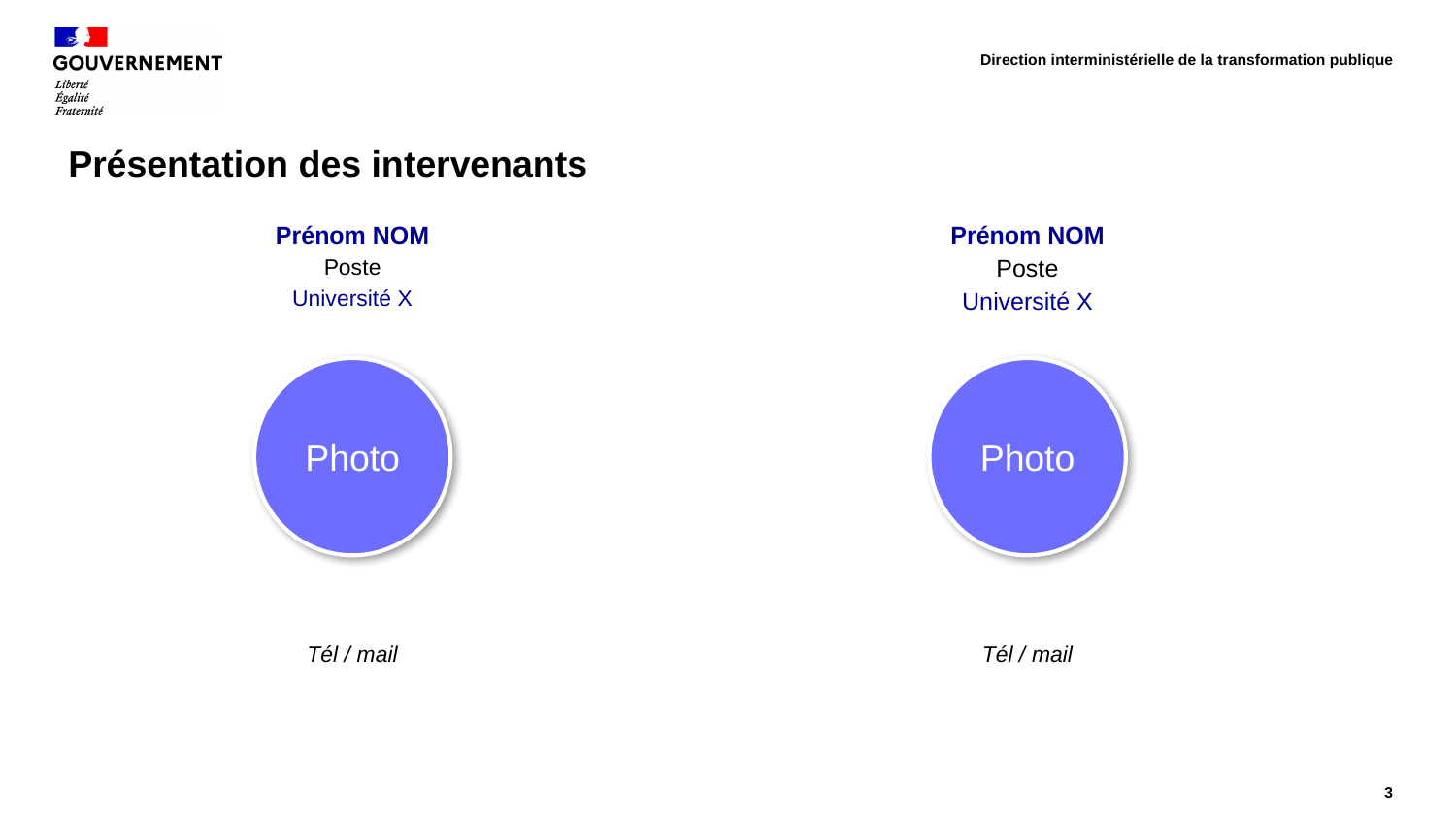

Direction interministérielle de la transformation publique
# Présentation des intervenants
Prénom NOM
Poste
Université X
Prénom NOM
Poste
Université X
Photo
Photo
Tél / mail
Tél / mail
3